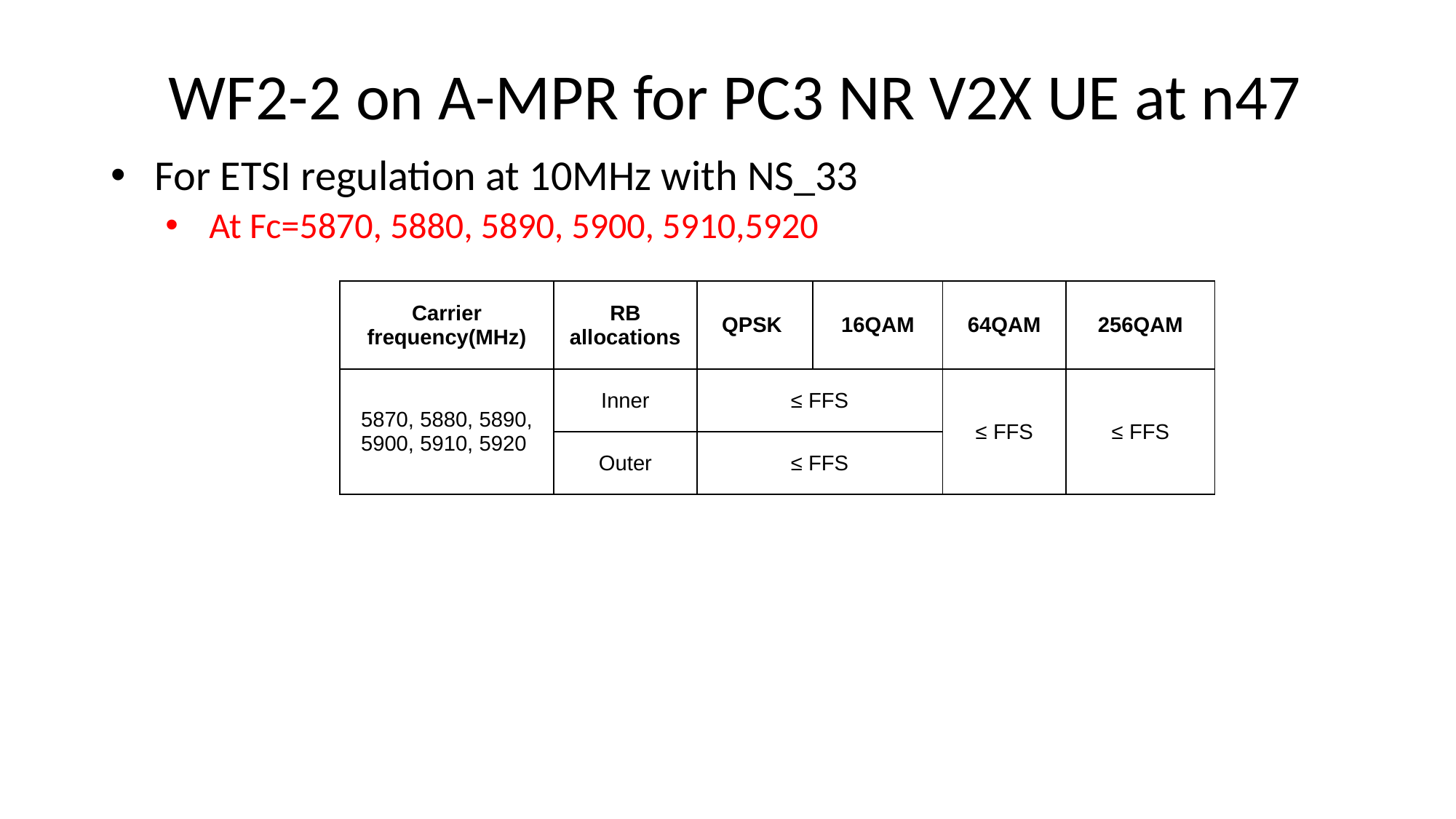

# WF2-2 on A-MPR for PC3 NR V2X UE at n47
For ETSI regulation at 10MHz with NS_33
At Fc=5870, 5880, 5890, 5900, 5910,5920

| Carrier frequency(MHz) | RB allocations | QPSK | 16QAM | 64QAM | 256QAM |
| --- | --- | --- | --- | --- | --- |
| 5870, 5880, 5890, 5900, 5910, 5920 | Inner | ≤ FFS |  | ≤ FFS | ≤ FFS |
|  | Outer | ≤ FFS |  |  |  |